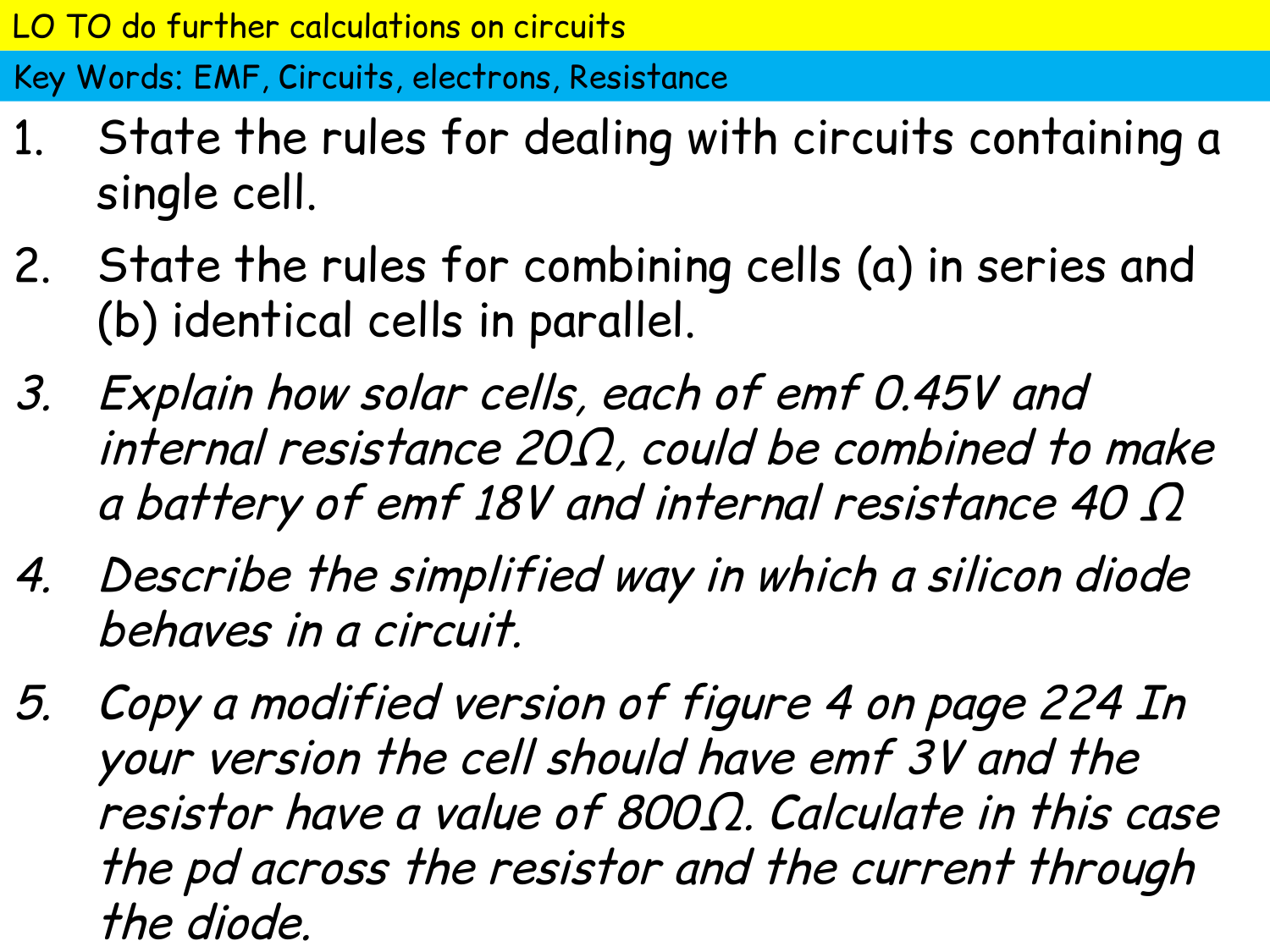

State the rules for dealing with circuits containing a single cell.
State the rules for combining cells (a) in series and (b) identical cells in parallel.
Explain how solar cells, each of emf 0.45V and internal resistance 20Ω, could be combined to make a battery of emf 18V and internal resistance 40 Ω
Describe the simplified way in which a silicon diode behaves in a circuit.
Copy a modified version of figure 4 on page 224 In your version the cell should have emf 3V and the resistor have a value of 800Ω. Calculate in this case the pd across the resistor and the current through the diode.